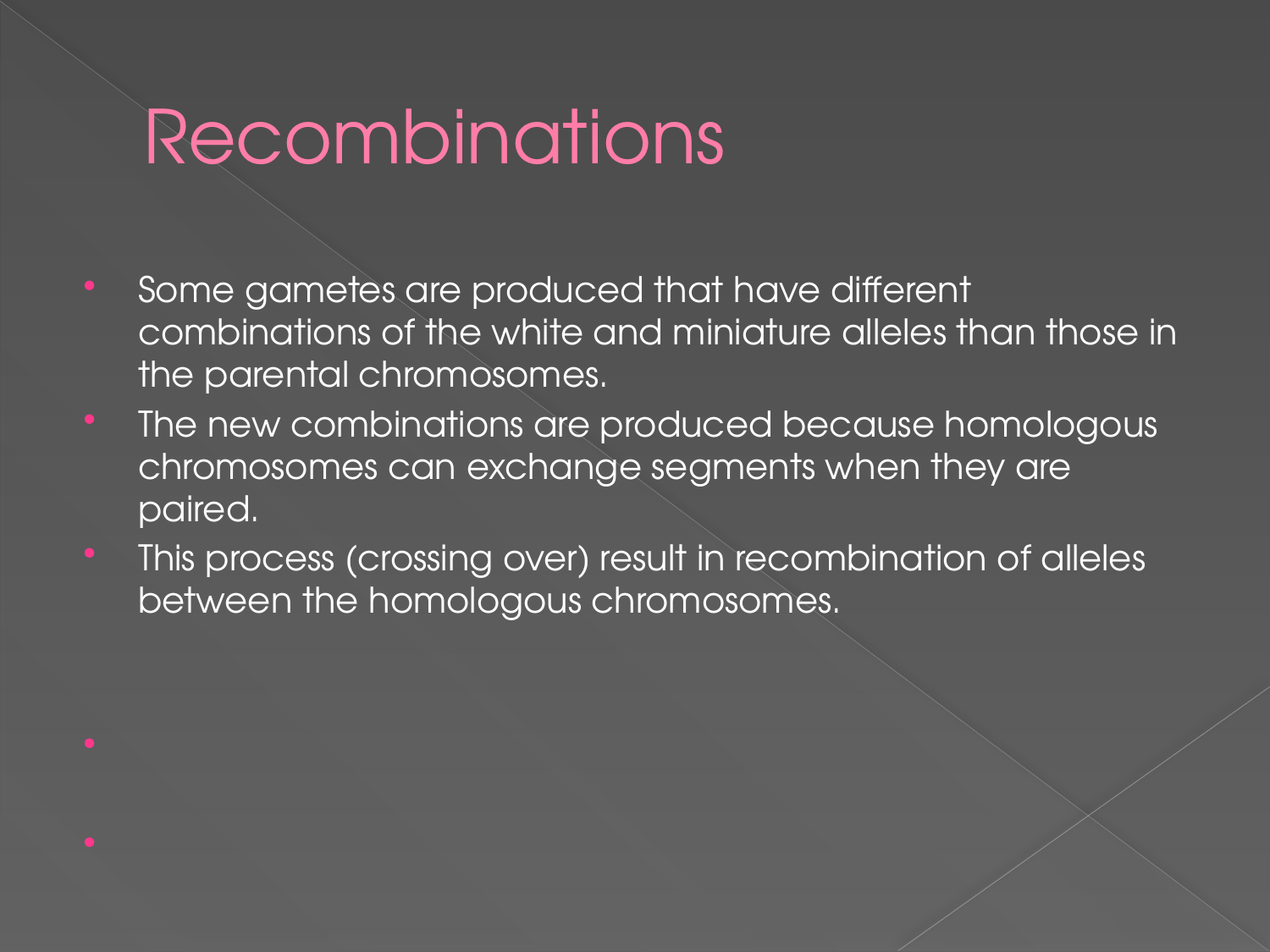

# Recombinations
Some gametes are produced that have different combinations of the white and miniature alleles than those in the parental chromosomes.
The new combinations are produced because homologous chromosomes can exchange segments when they are paired.
This process (crossing over) result in recombination of alleles between the homologous chromosomes.